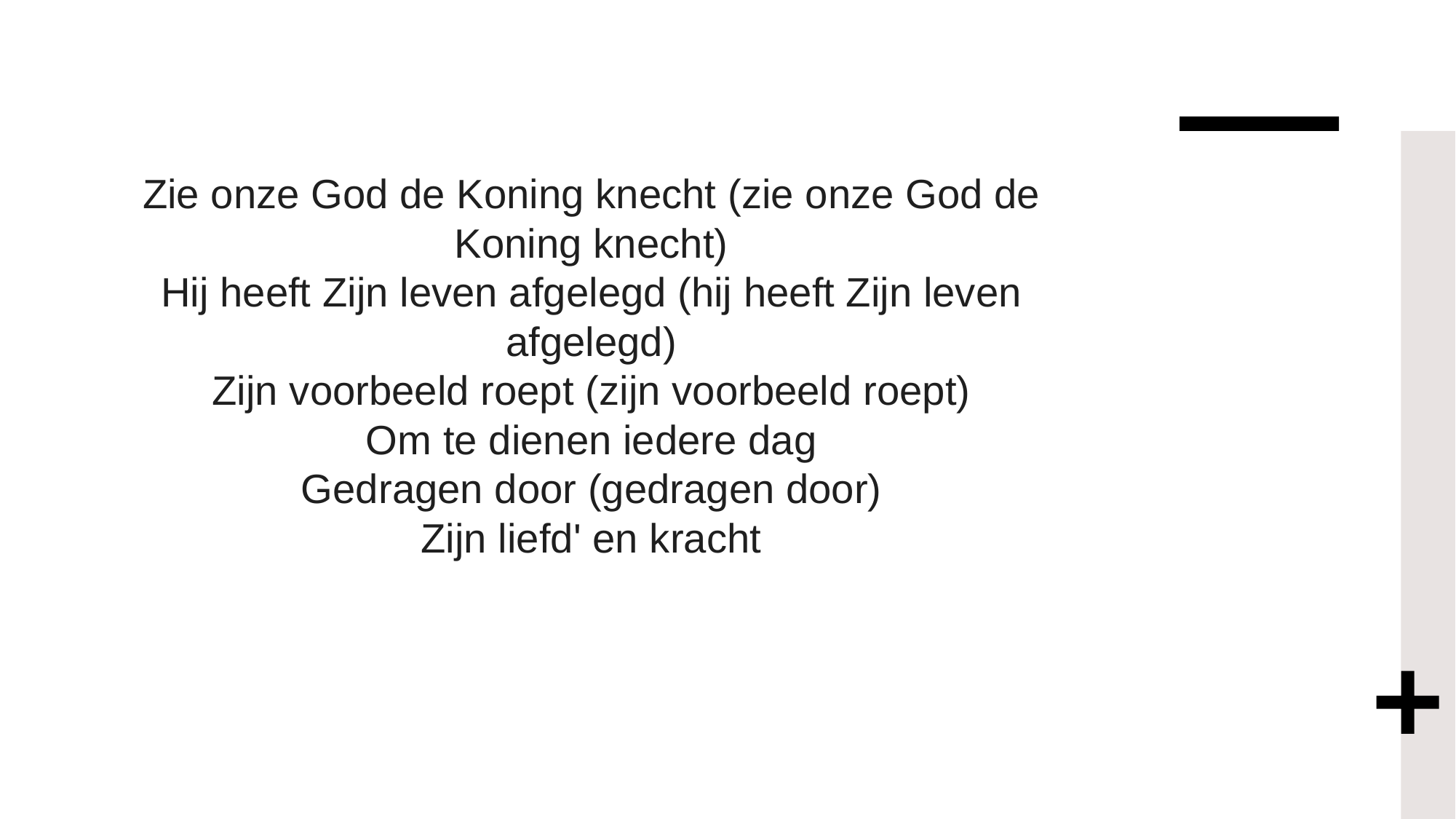

# Zie onze God de Koning knecht (zie onze God de Koning knecht) Hij heeft Zijn leven afgelegd (hij heeft Zijn leven afgelegd) Zijn voorbeeld roept (zijn voorbeeld roept) Om te dienen iedere dag Gedragen door (gedragen door) Zijn liefd' en kracht